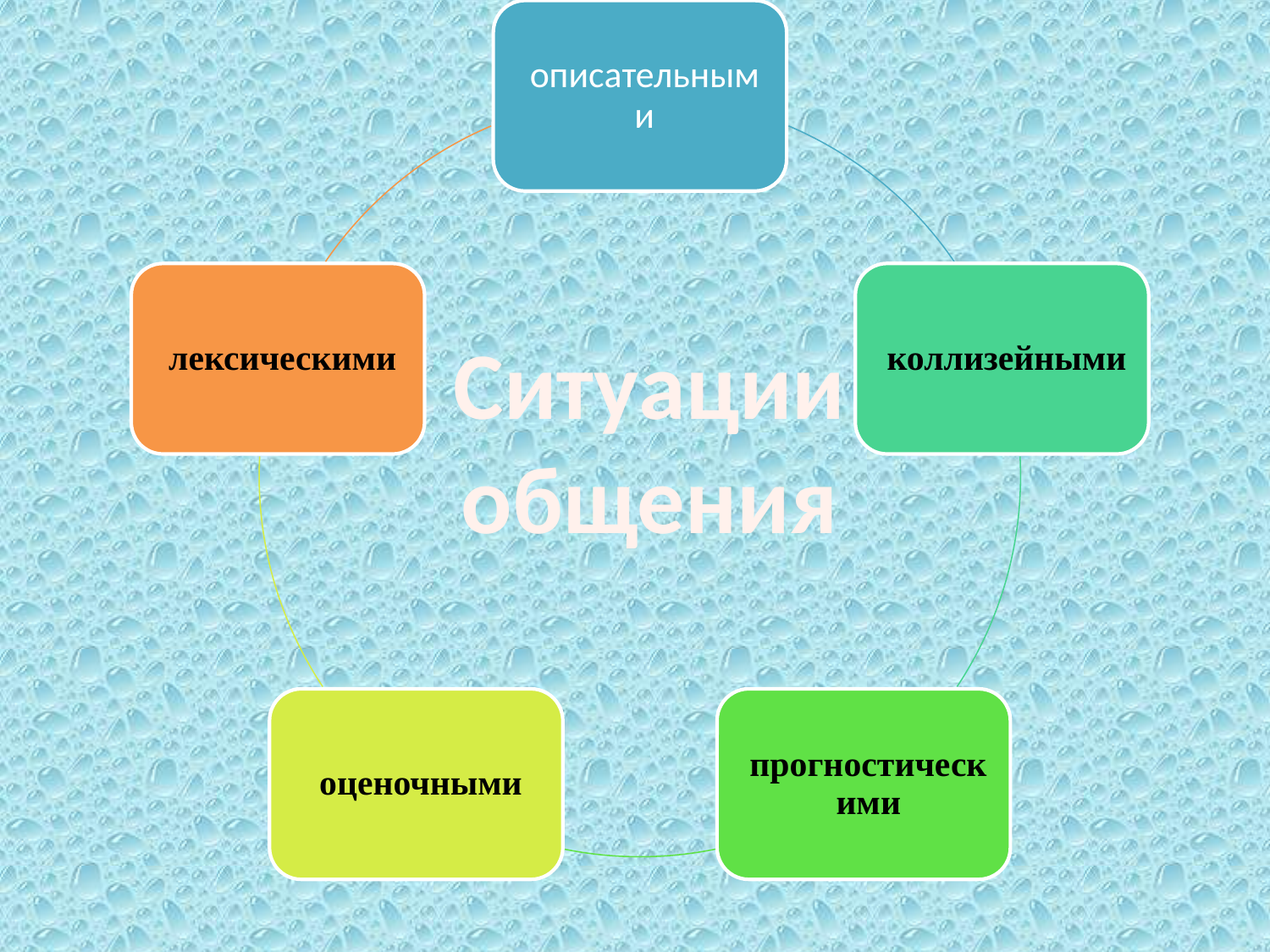

описательными
коллизейными
прогностическими
оценочными
лексическими
Ситуации общения